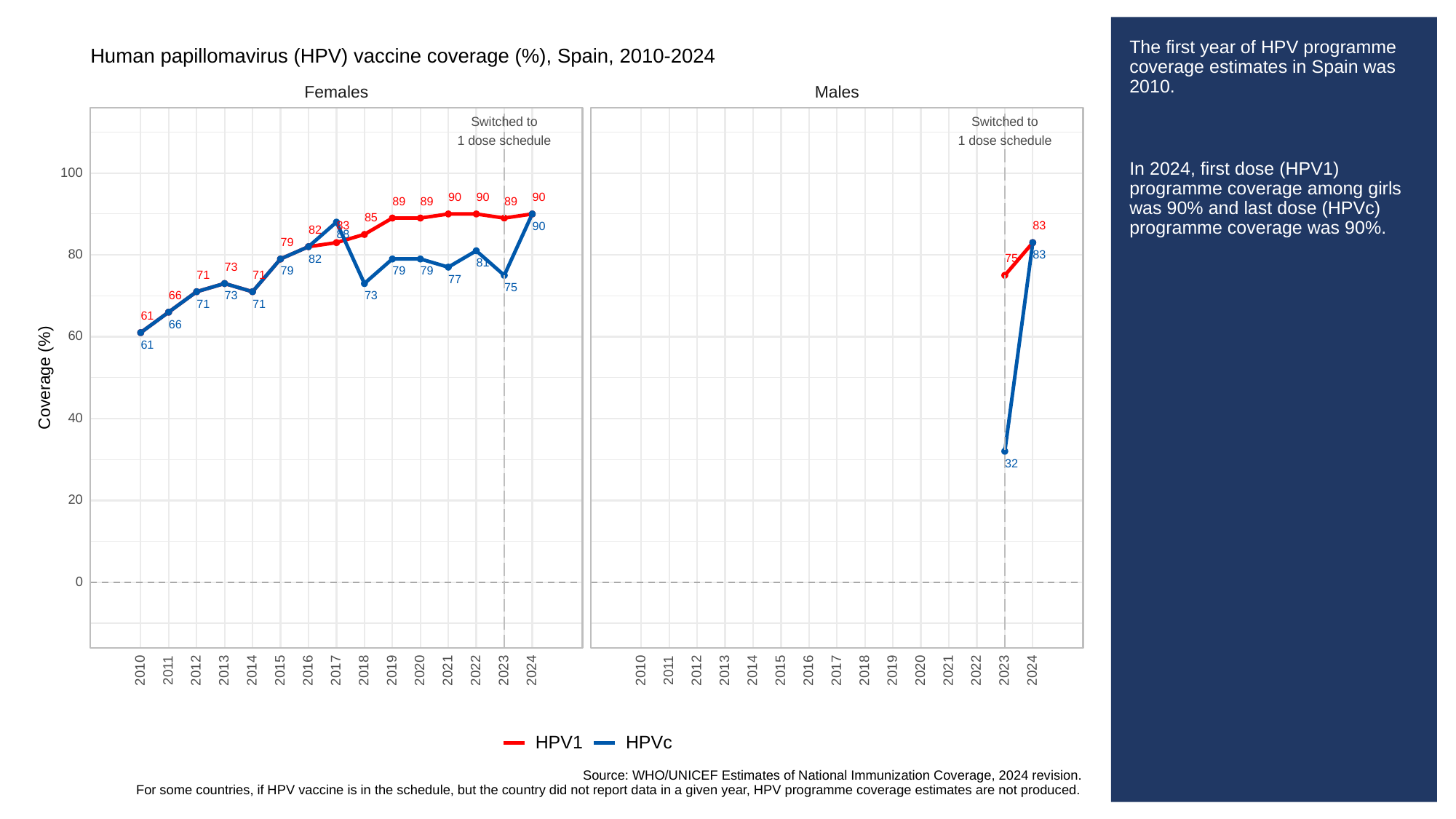

# The first year of HPV programme coverage estimates in Spain was 2010.

In 2024, first dose (HPV1) programme coverage among girls was 90% and last dose (HPVc) programme coverage was 90%.

Human papillomavirus (HPV) vaccine coverage (%), Spain, 2010-2024
Females
Males

Switched to
Switched to

1 dose schedule
1 dose schedule
100

90
90
90
89
89
89

85

83
83
90
82
88

79

80
83

75
82

81
73

79
79
79
71
71

77

75

66
73
73

71
71

61
66

60

61
Coverage (%)

40

32
20

0

2013
2023
2013
2023
2010
2011
2012
2014
2015
2016
2017
2018
2019
2020
2021
2022
2024
2010
2011
2012
2014
2015
2016
2017
2018
2019
2020
2021
2022
2024
HPVc
HPV1

Source: WHO/UNICEF Estimates of National Immunization Coverage, 2024 revision.
For some countries, if HPV vaccine is in the schedule, but the country did not report data in a given year, HPV programme coverage estimates are not produced.